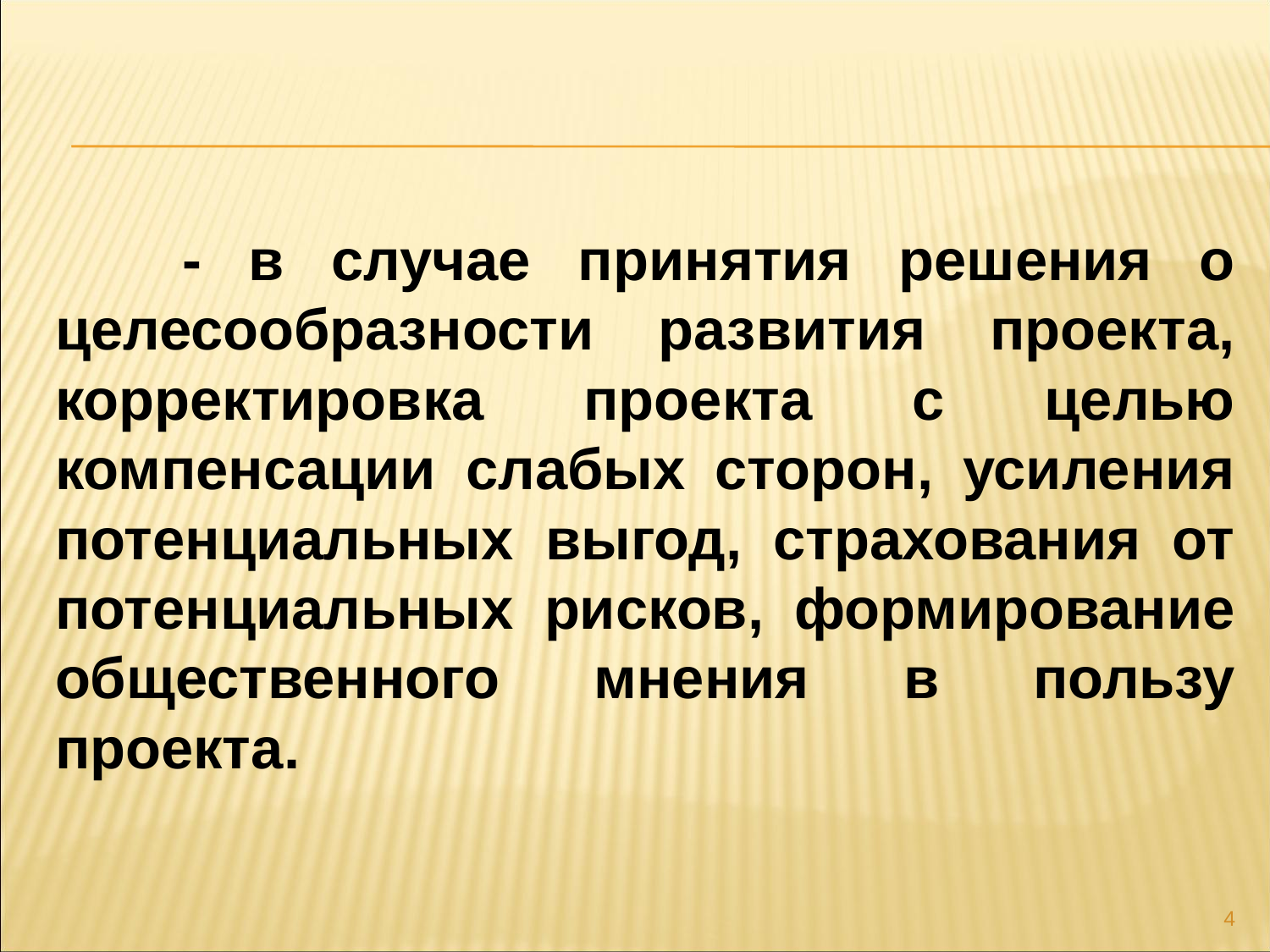

- в случае принятия решения о целесообразности развития проекта, корректировка проекта с целью компенсации слабых сторон, усиления потенциальных выгод, страхования от потенциальных рисков, формирование общественного мнения в пользу проекта.
4